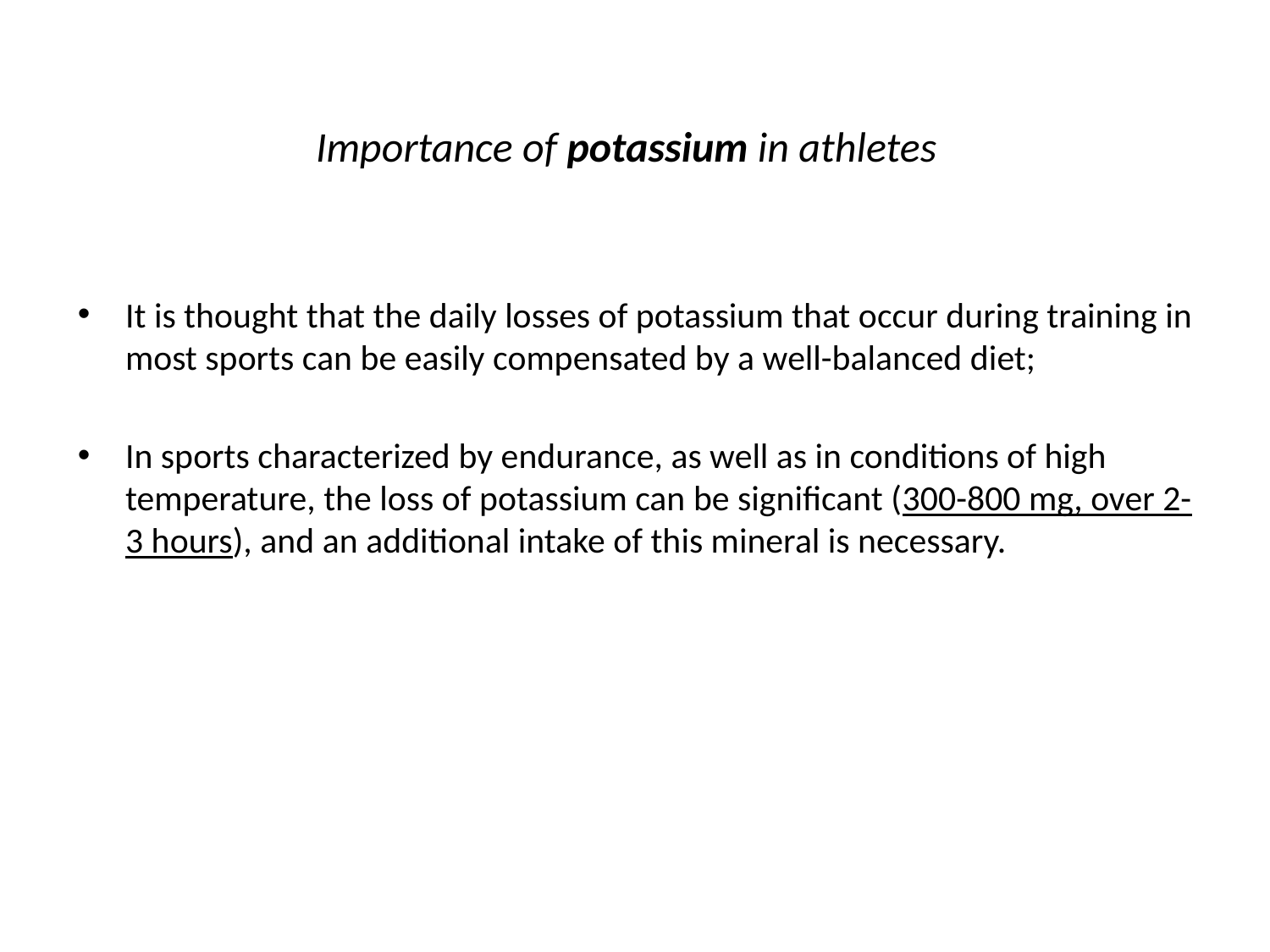

# Importance of potassium in athletes
It is thought that the daily losses of potassium that occur during training in most sports can be easily compensated by a well-balanced diet;

In sports characterized by endurance, as well as in conditions of high temperature, the loss of potassium can be significant (300-800 mg, over 2-3 hours), and an additional intake of this mineral is necessary.